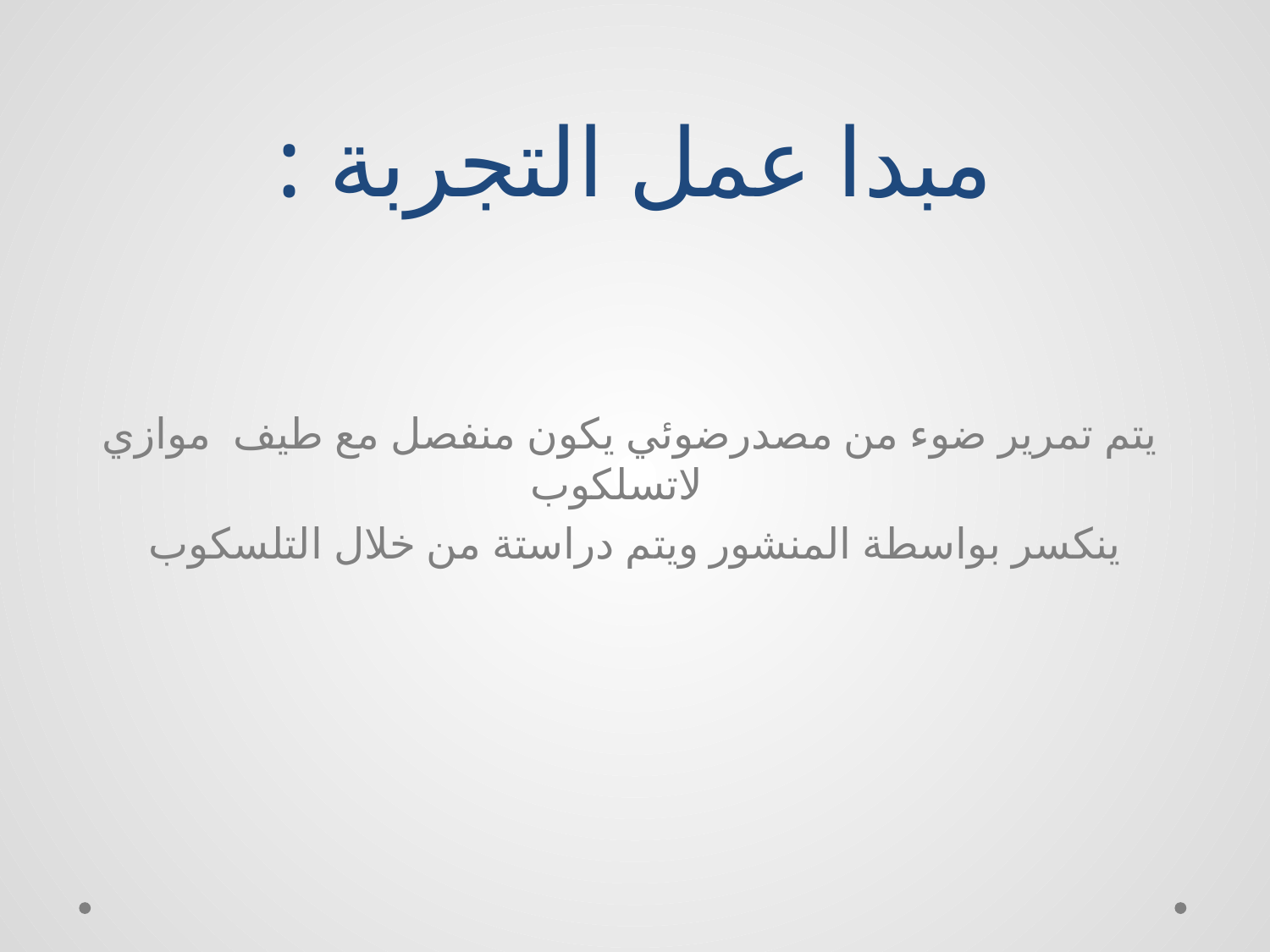

# مبدا عمل التجربة :

 يتم تمرير ضوء من مصدرضوئي يكون منفصل مع طيف  موازي لاتسلكوب
ينكسر بواسطة المنشور ويتم دراستة من خلال التلسكوب